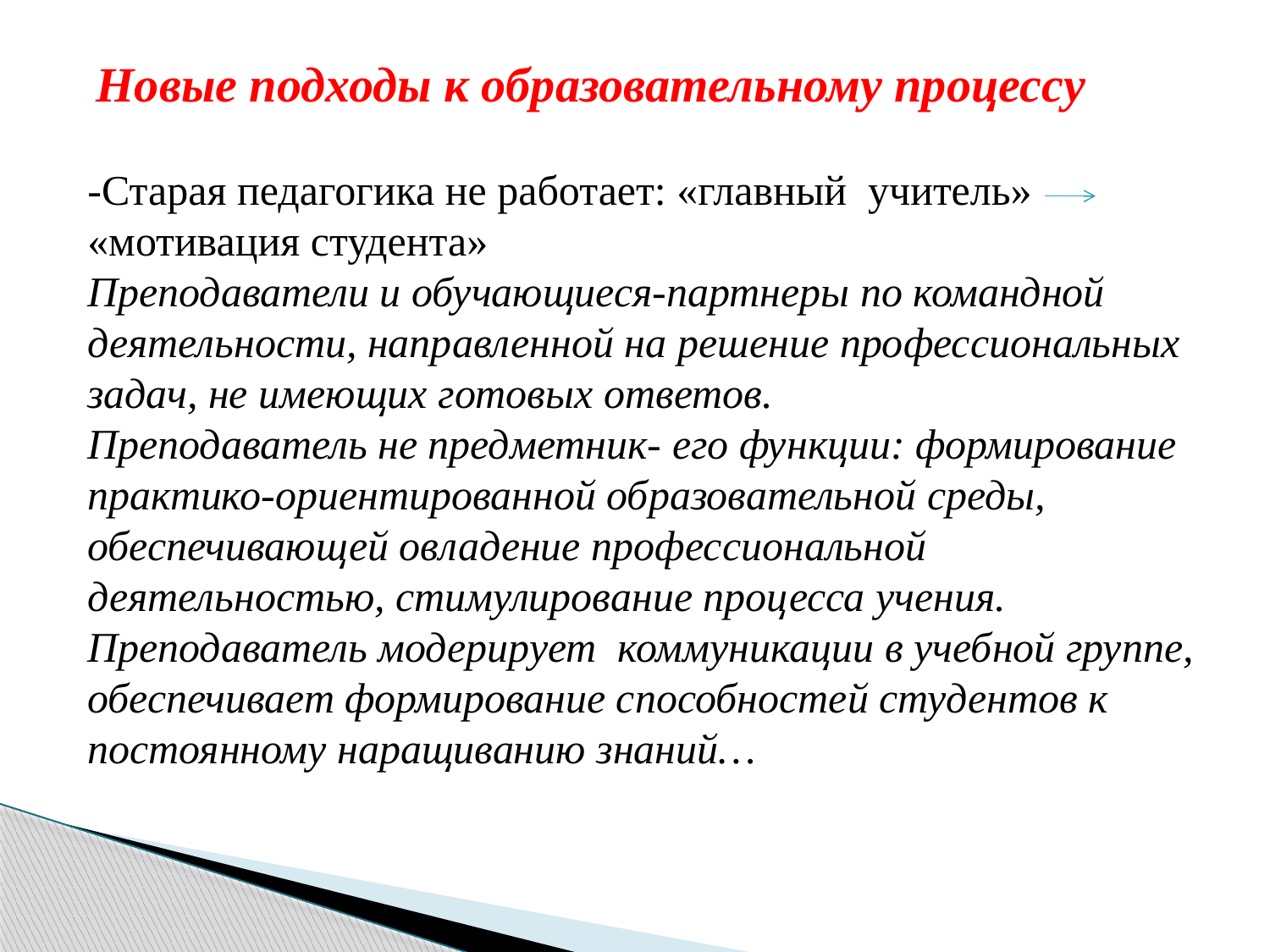

Новые подходы к образовательному процессу

-Старая педагогика не работает: «главный  учитель»         «мотивация студента»
Преподаватели и обучающиеся-партнеры по командной деятельности, направленной на решение профессиональных задач, не имеющих готовых ответов.
Преподаватель не предметник- его функции: формирование практико-ориентированной образовательной среды, обеспечивающей овладение профессиональной деятельностью, стимулирование процесса учения. Преподаватель модерирует  коммуникации в учебной группе, обеспечивает формирование способностей студентов к постоянному наращиванию знаний…